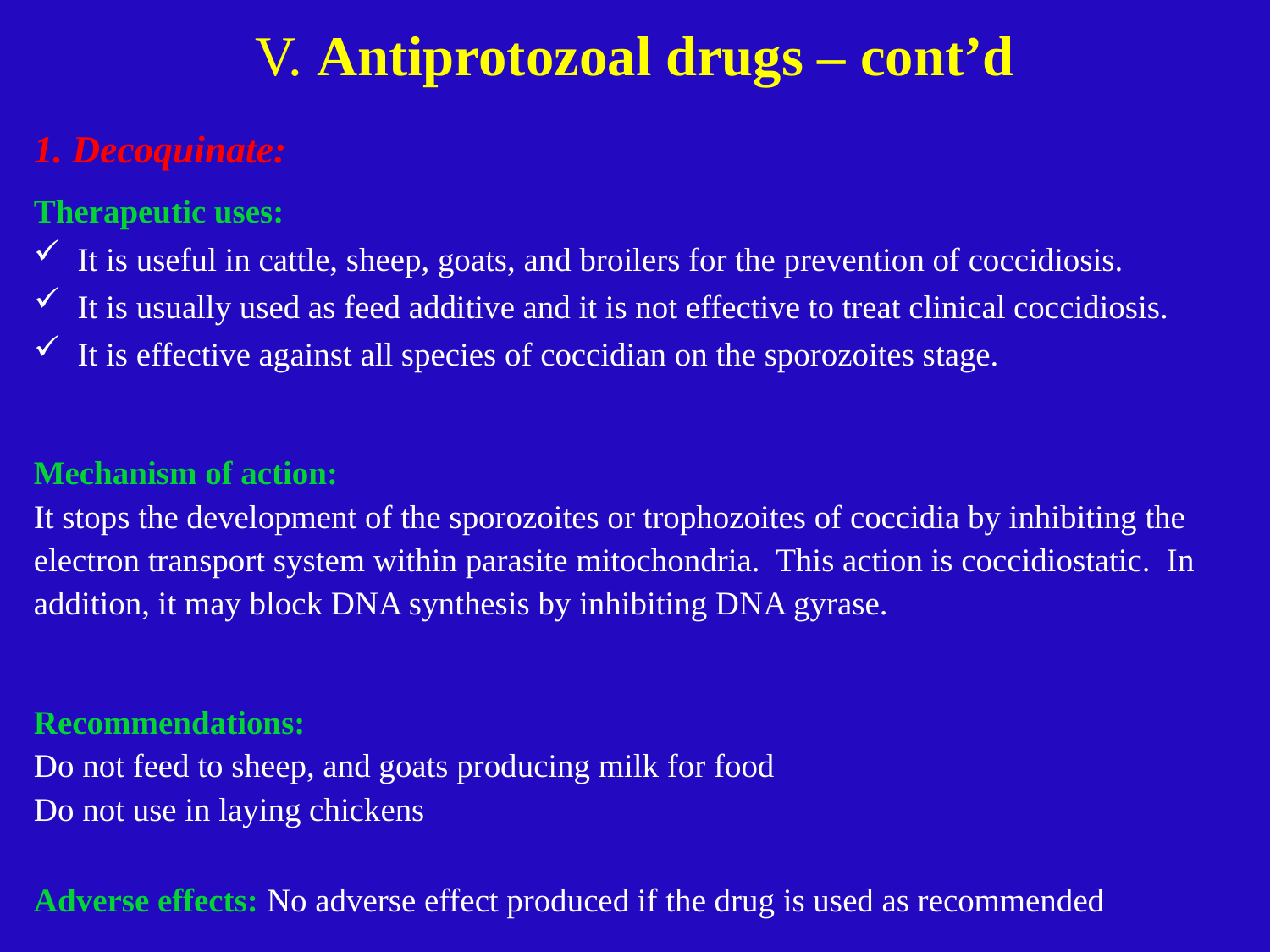

# V. Antiprotozoal drugs – cont’d
1. Decoquinate:
Therapeutic uses:
It is useful in cattle, sheep, goats, and broilers for the prevention of coccidiosis.
It is usually used as feed additive and it is not effective to treat clinical coccidiosis.
It is effective against all species of coccidian on the sporozoites stage.

Mechanism of action:
It stops the development of the sporozoites or trophozoites of coccidia by inhibiting the electron transport system within parasite mitochondria.  This action is coccidiostatic.  In addition, it may block DNA synthesis by inhibiting DNA gyrase.

Recommendations:
Do not feed to sheep, and goats producing milk for food
Do not use in laying chickens

Adverse effects: No adverse effect produced if the drug is used as recommended